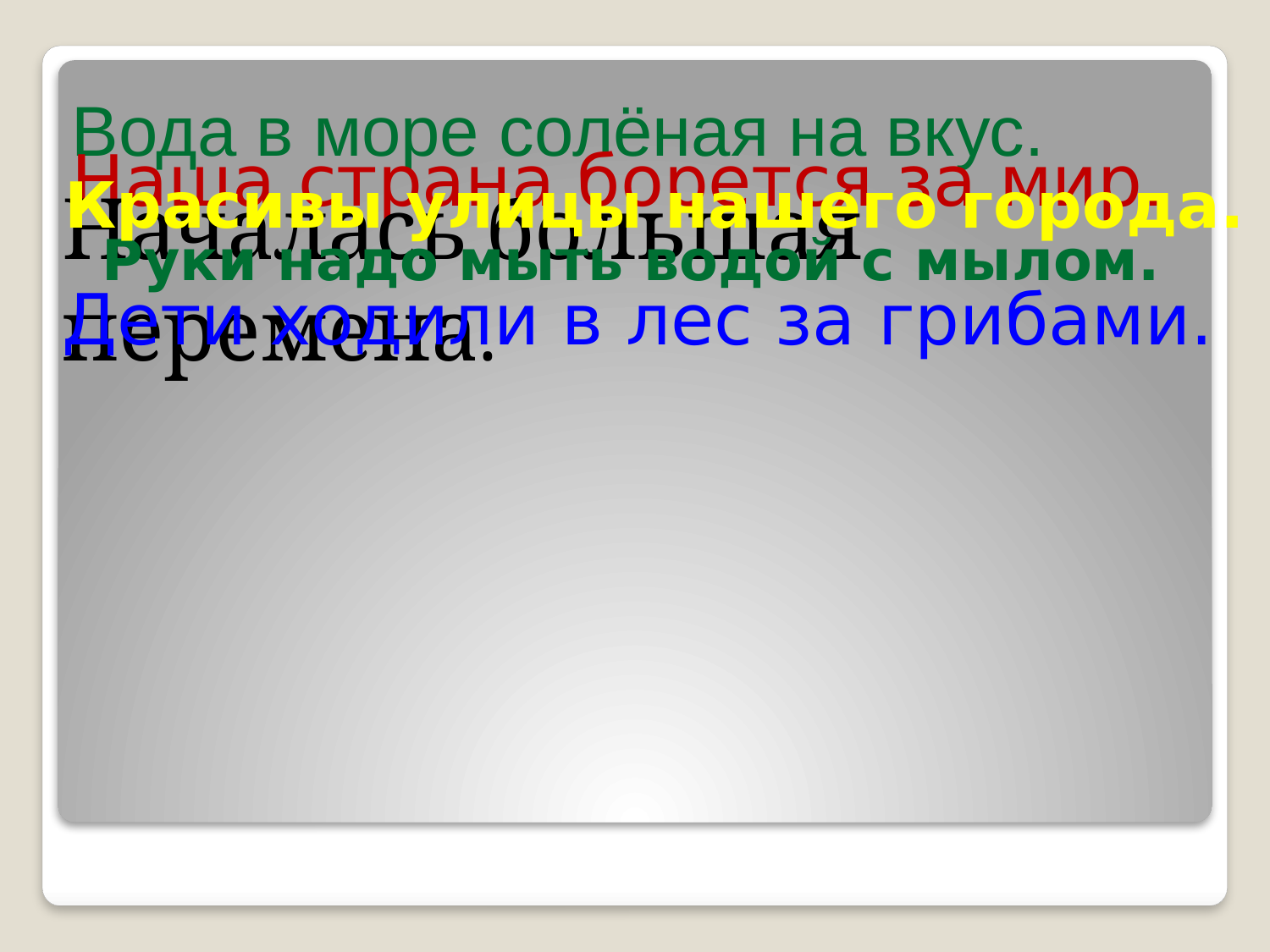

Вода в море солёная на вкус.
Наша страна борется за мир.
Красивы улицы нашего города.
Началась большая перемена.
Руки надо мыть водой с мылом.
Дети ходили в лес за грибами.